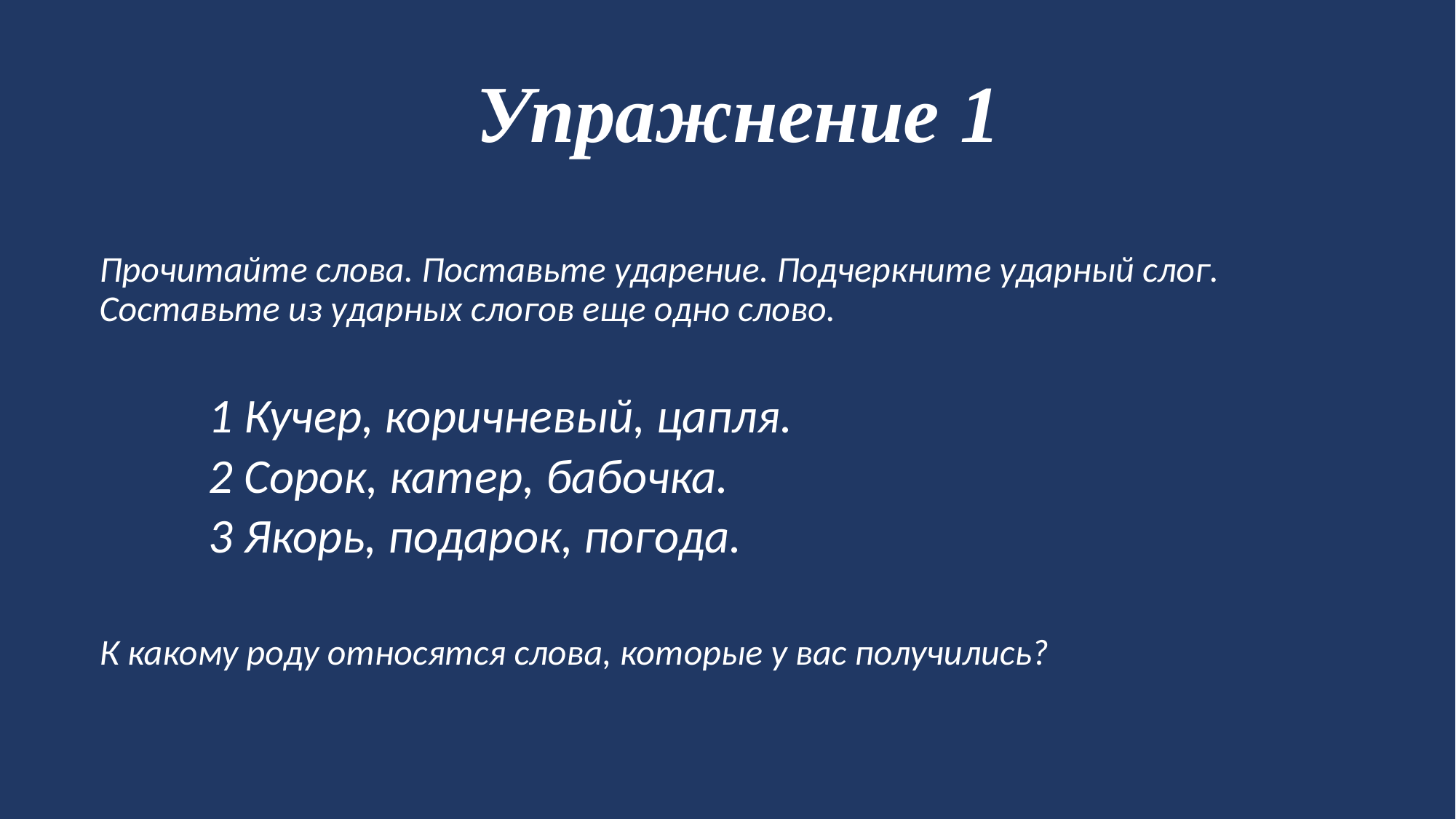

# Упражнение 1
Прочитайте слова. Поставьте ударение. Подчеркните ударный слог. Составьте из ударных слогов еще одно слово.

1 Кучер, коричневый, цапля.
2 Сорок, катер, бабочка.
3 Якорь, подарок, погода.

К какому роду относятся слова, которые у вас получились?